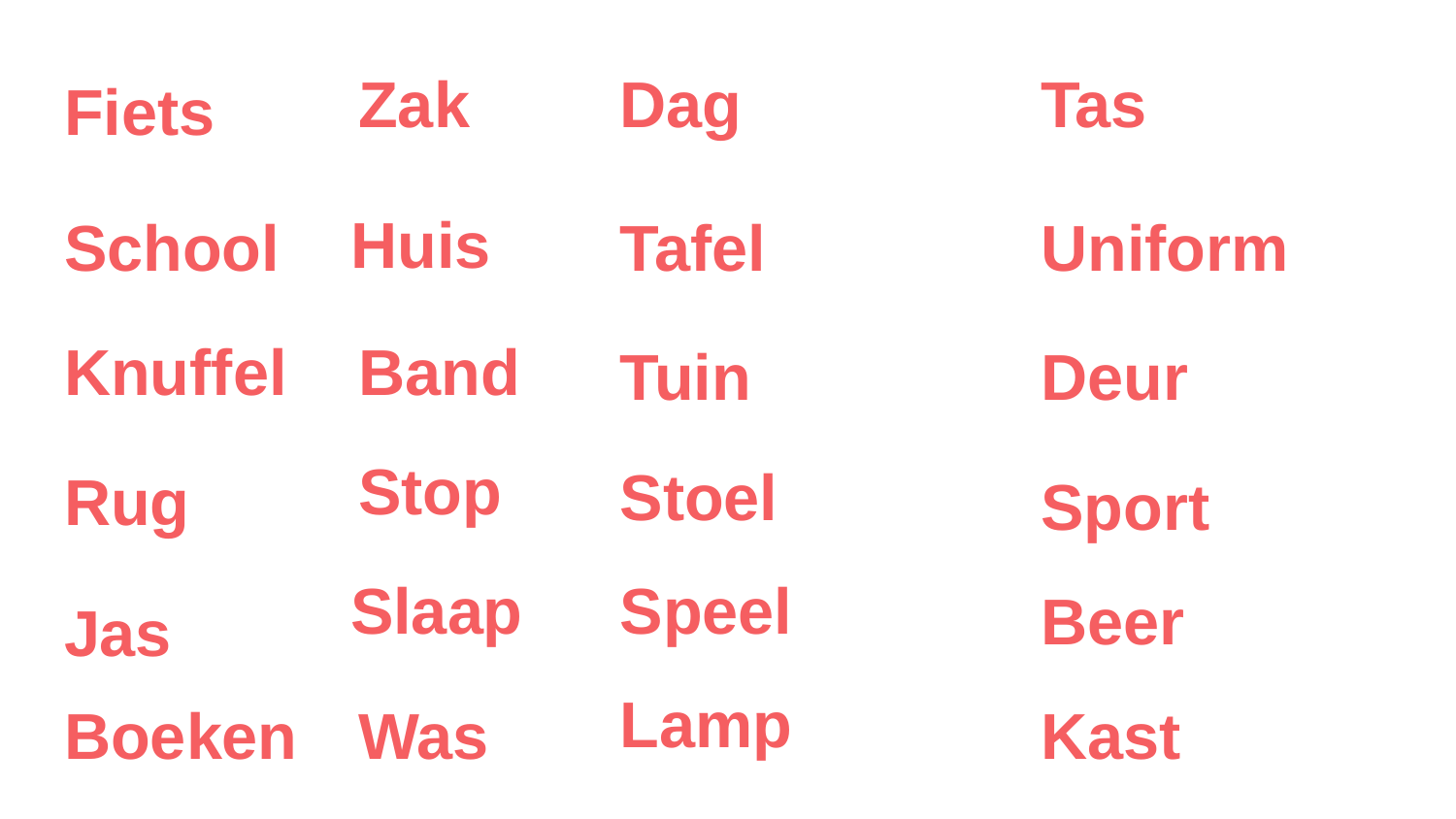

Dag
Zak
Tas
# Fiets
Huis
School
Tafel
Uniform
Band
Knuffel
Deur
Tuin
Stop
Stoel
Rug
Sport
Slaap
Speel
Beer
Jas
Lamp
Boeken
Was
Kast